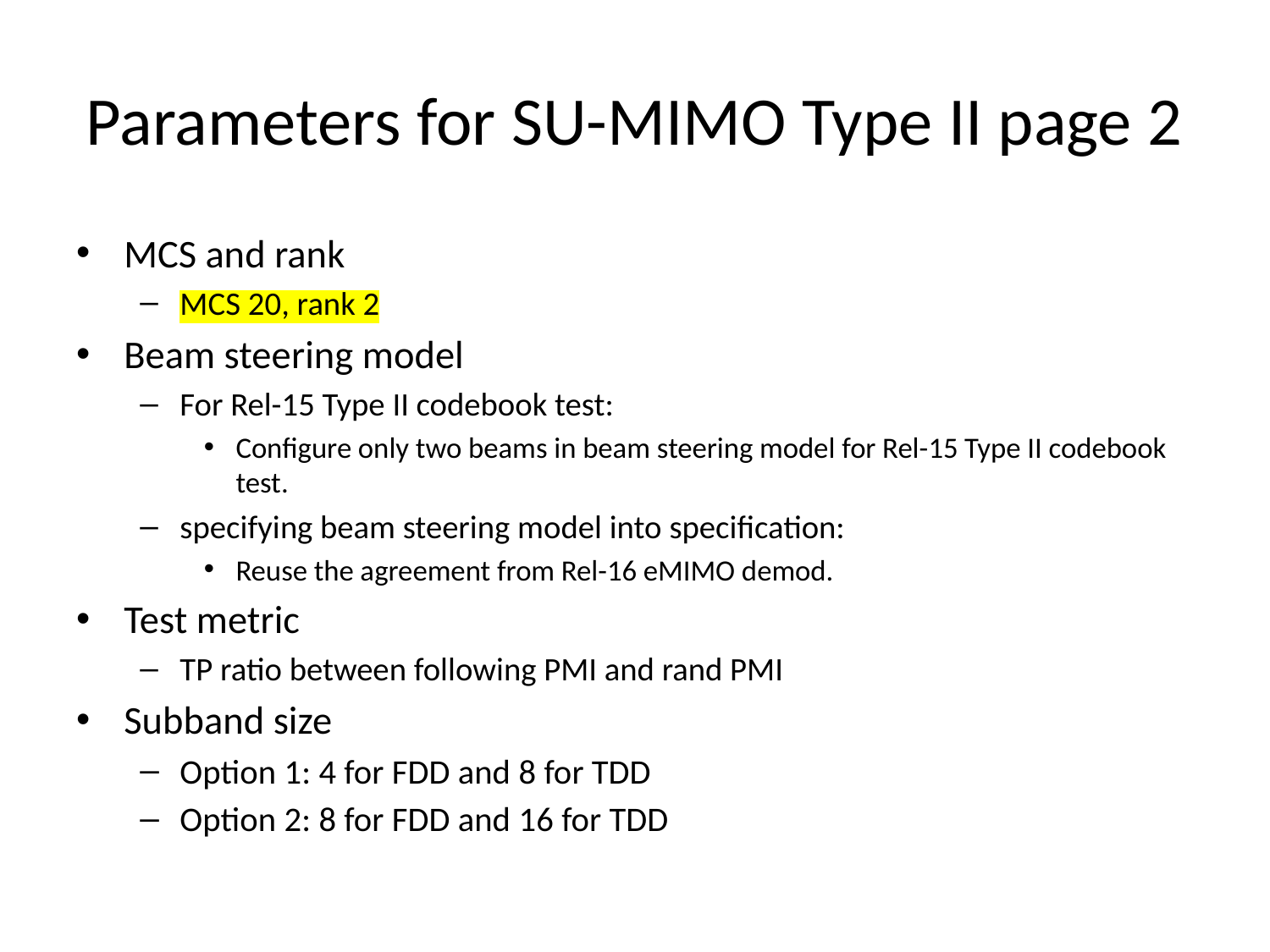

# Parameters for SU-MIMO Type II page 2
MCS and rank
MCS 20, rank 2
Beam steering model
For Rel-15 Type II codebook test:
Configure only two beams in beam steering model for Rel-15 Type II codebook test.
specifying beam steering model into specification:
Reuse the agreement from Rel-16 eMIMO demod.
Test metric
TP ratio between following PMI and rand PMI
Subband size
Option 1: 4 for FDD and 8 for TDD
Option 2: 8 for FDD and 16 for TDD